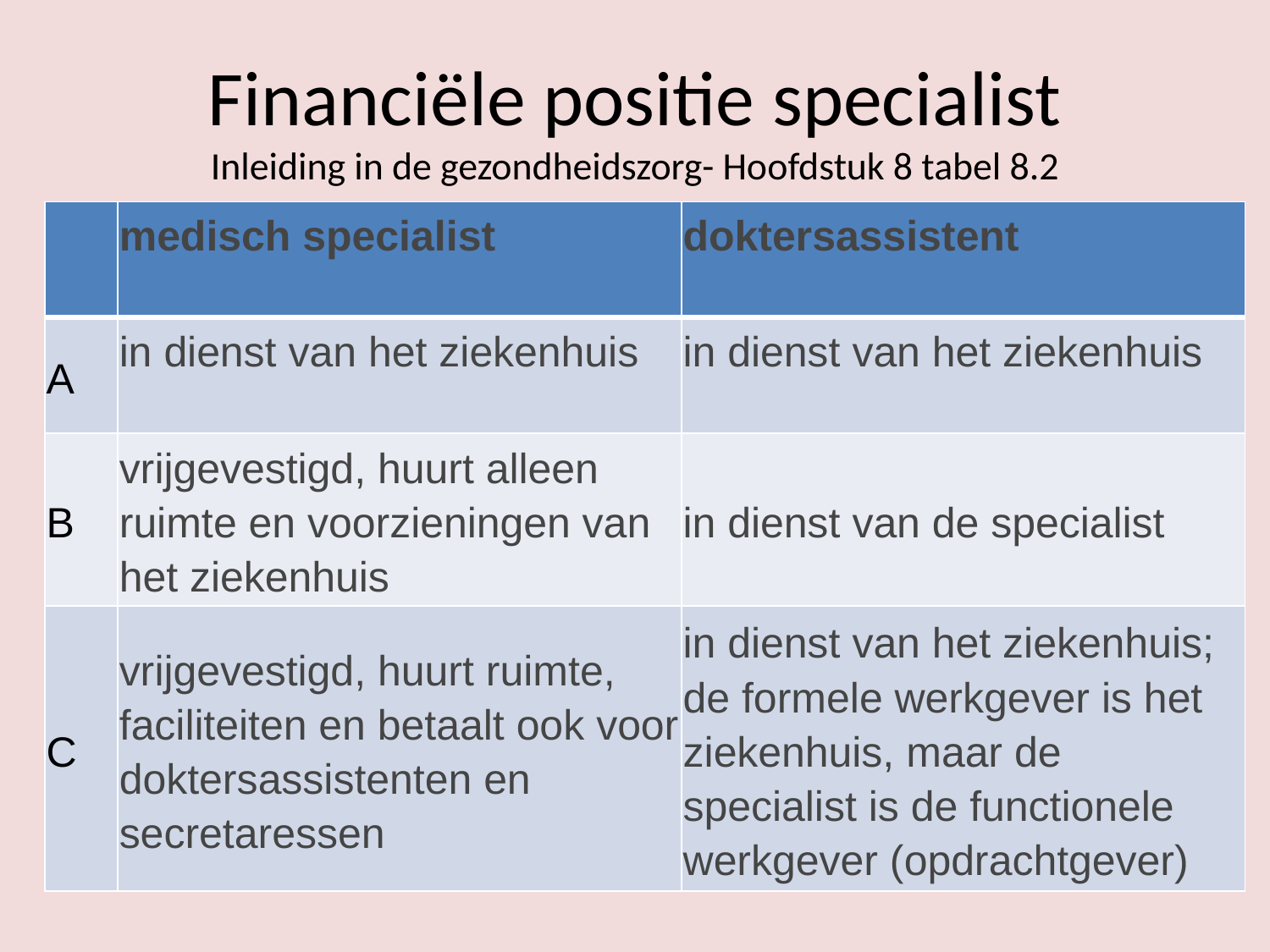

# Financiële positie specialist Inleiding in de gezondheidszorg- Hoofdstuk 8 tabel 8.2
|  | medisch specialist | doktersassistent |
| --- | --- | --- |
| A | in dienst van het ziekenhuis | in dienst van het ziekenhuis |
| B | vrijgevestigd, huurt alleen ruimte en voorzieningen van het ziekenhuis | in dienst van de specialist |
| C | vrijgevestigd, huurt ruimte, faciliteiten en betaalt ook voor doktersassistenten en secretaressen | in dienst van het ziekenhuis; de formele werkgever is het ziekenhuis, maar de specialist is de functionele werkgever (opdrachtgever) |